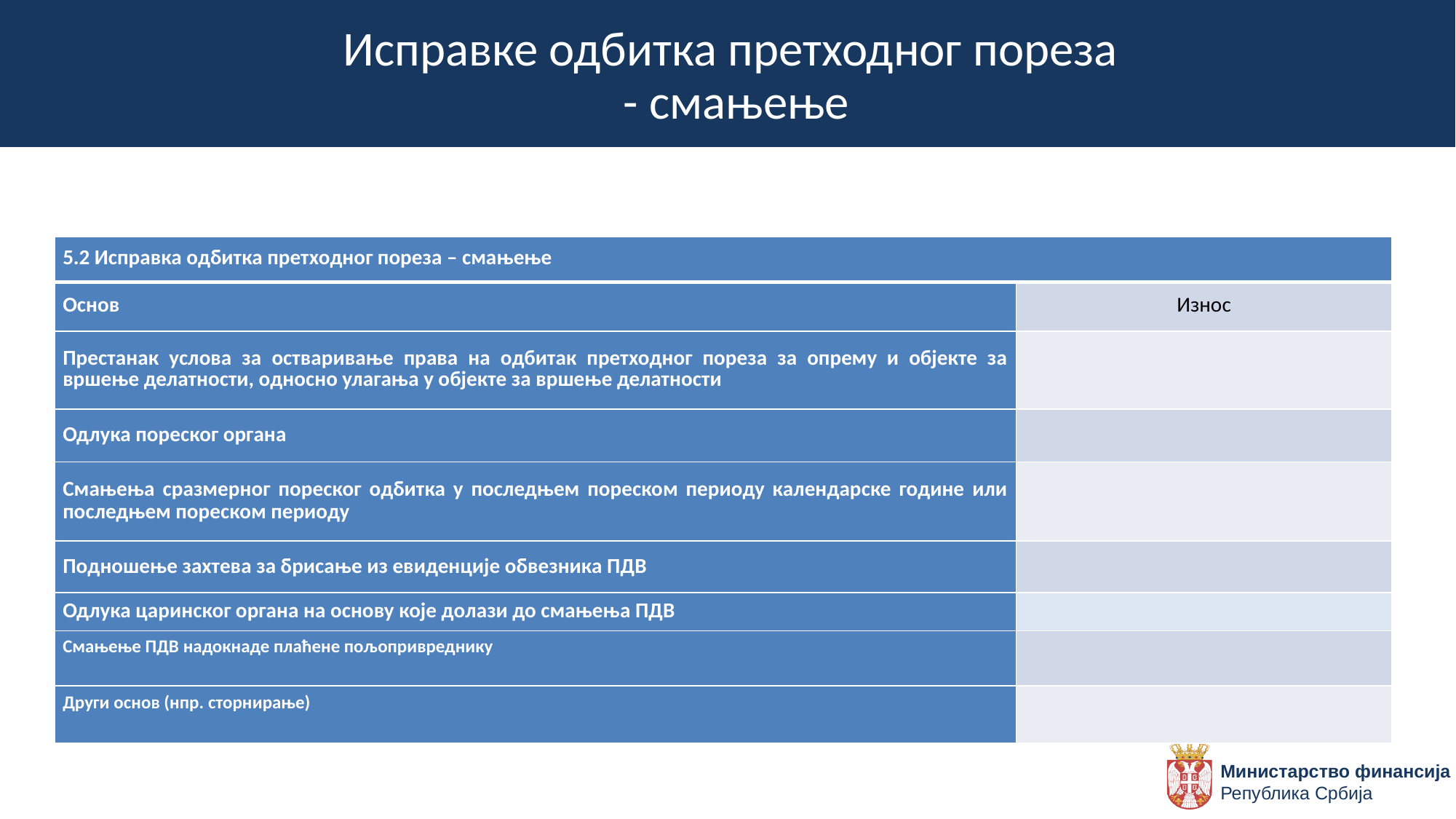

Исправке одбитка претходног пореза
- смањење
| 5.2 Исправка одбитка претходног пореза – смањење |  |
| --- | --- |
| Основ | Износ |
| Престанак услова за остваривање права на одбитак претходног пореза за опрему и објекте за вршење делатности, односно улагања у објекте за вршење делатности |  |
| Одлука пореског органа |  |
| Смањења сразмерног пореског одбитка у последњем пореском периоду календарске године или последњем пореском периоду |  |
| Подношење захтева за брисање из евиденције обвезника ПДВ |  |

| Одлука царинског органа на основу које долази до смањења ПДВ |  |
| --- | --- |
| Смањење ПДВ надокнаде плаћене пољопривреднику |  |
| Други основ (нпр. сторнирање) |  |

Министарство финансија
Република Србија